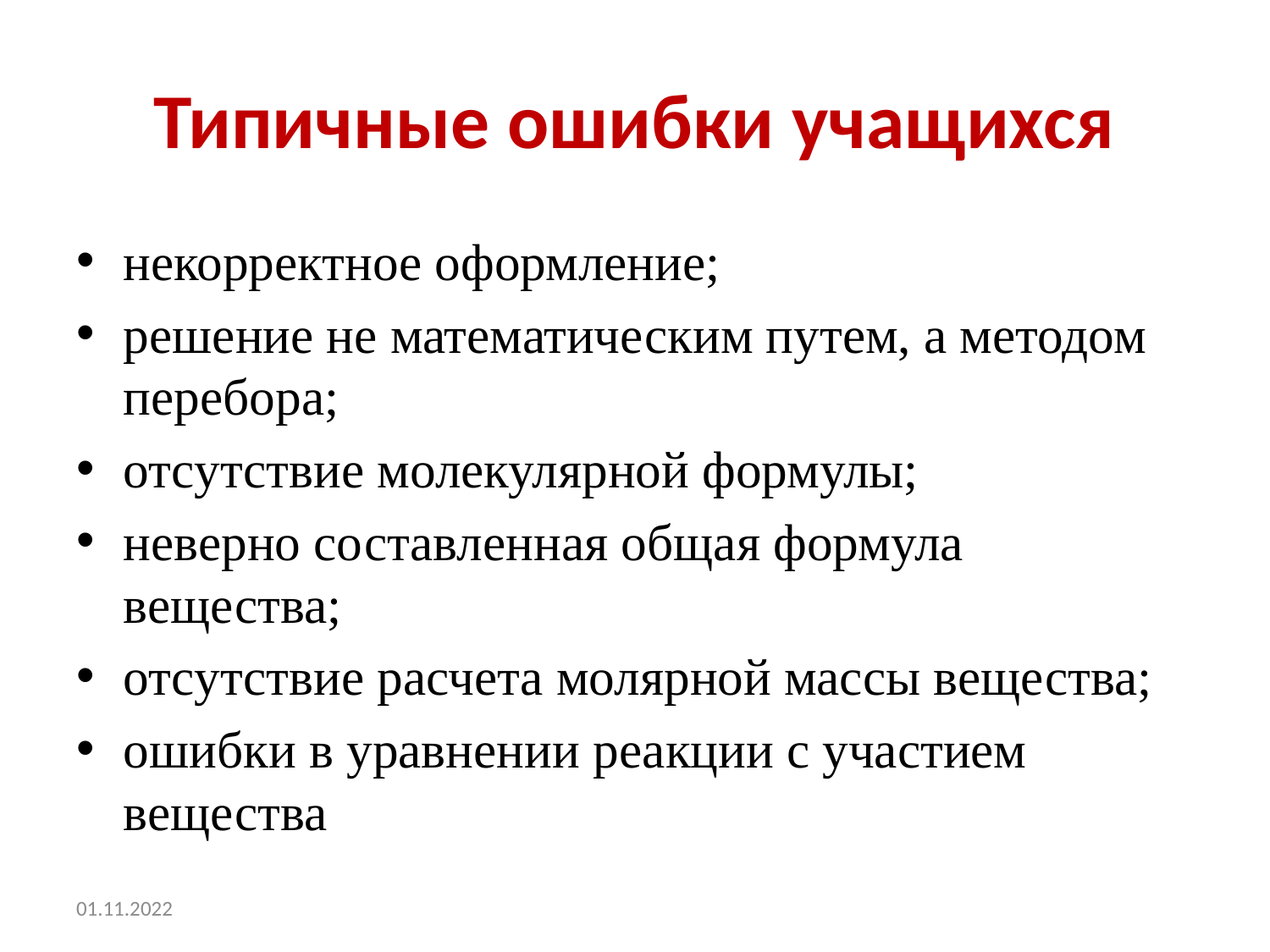

# Типичные ошибки учащихся
некорректное оформление;
решение не математическим путем, а методом перебора;
отсутствие молекулярной формулы;
неверно составленная общая формула вещества;
отсутствие расчета молярной массы вещества;
ошибки в уравнении реакции с участием вещества
01.11.2022